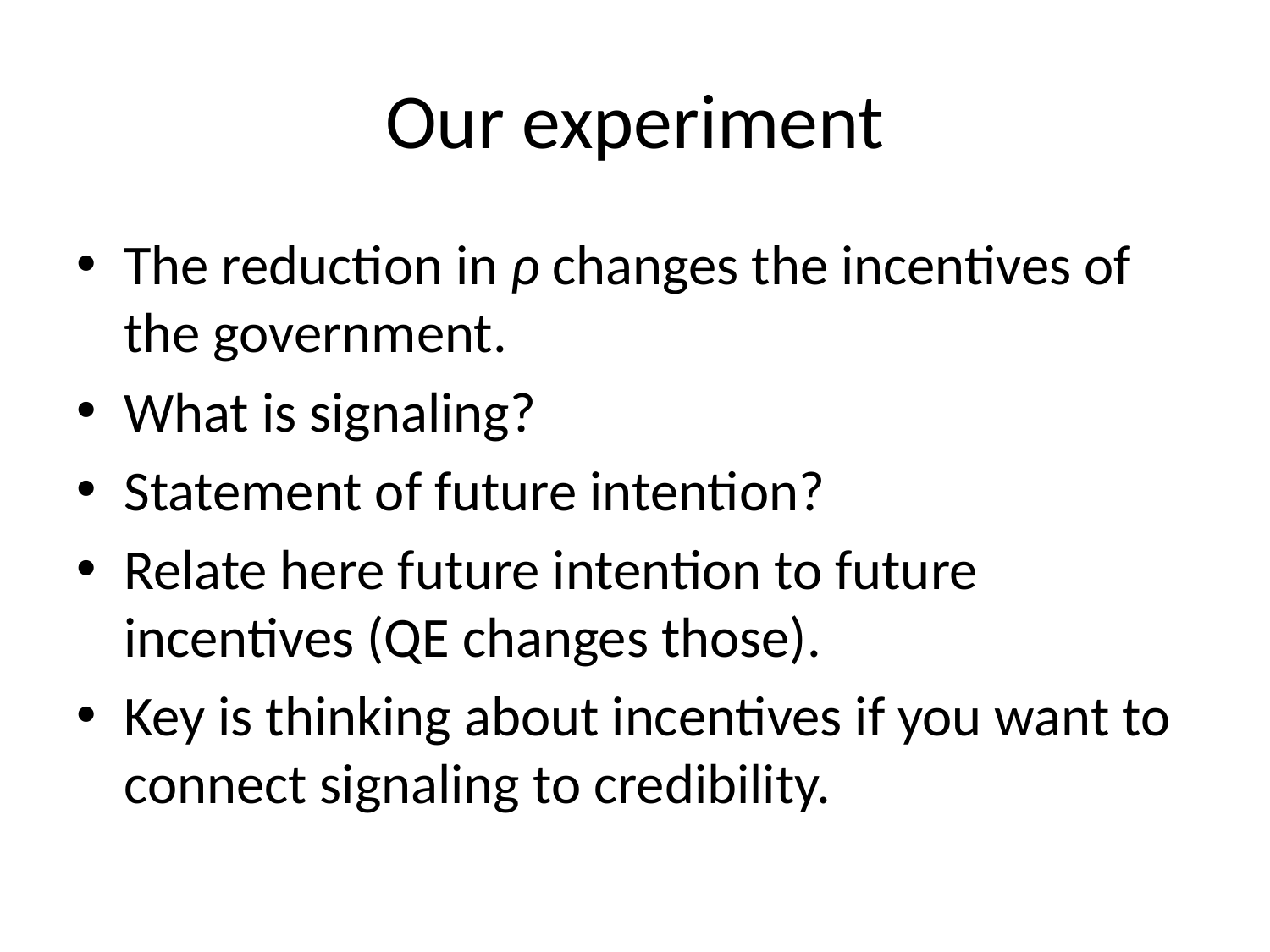

# Our experiment
The reduction in ρ changes the incentives of the government.
What is signaling?
Statement of future intention?
Relate here future intention to future incentives (QE changes those).
Key is thinking about incentives if you want to connect signaling to credibility.